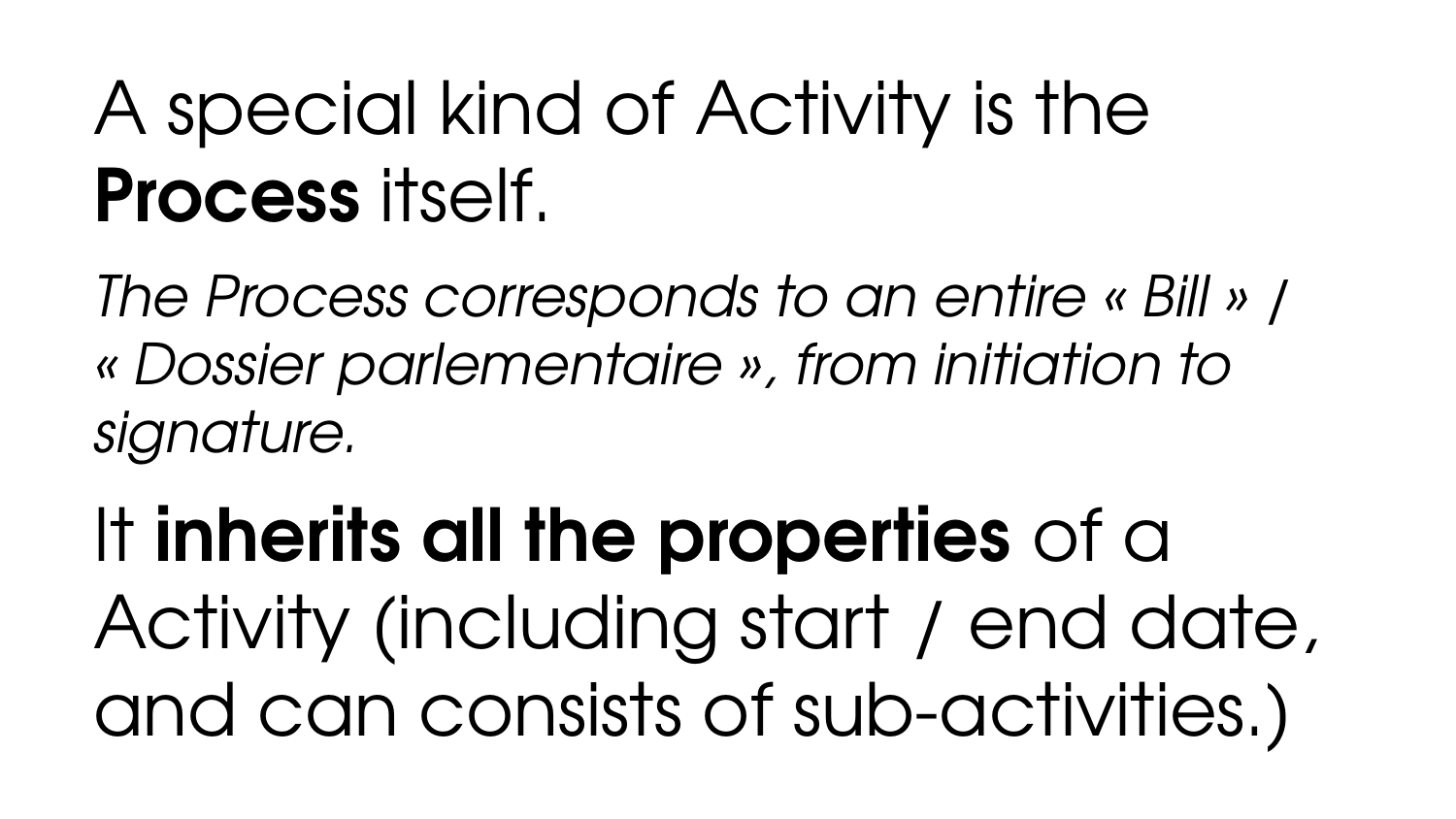

A special kind of Activity is the Process itself.
The Process corresponds to an entire « Bill » / « Dossier parlementaire », from initiation to signature.
It inherits all the properties of a Activity (including start / end date, and can consists of sub-activities.)